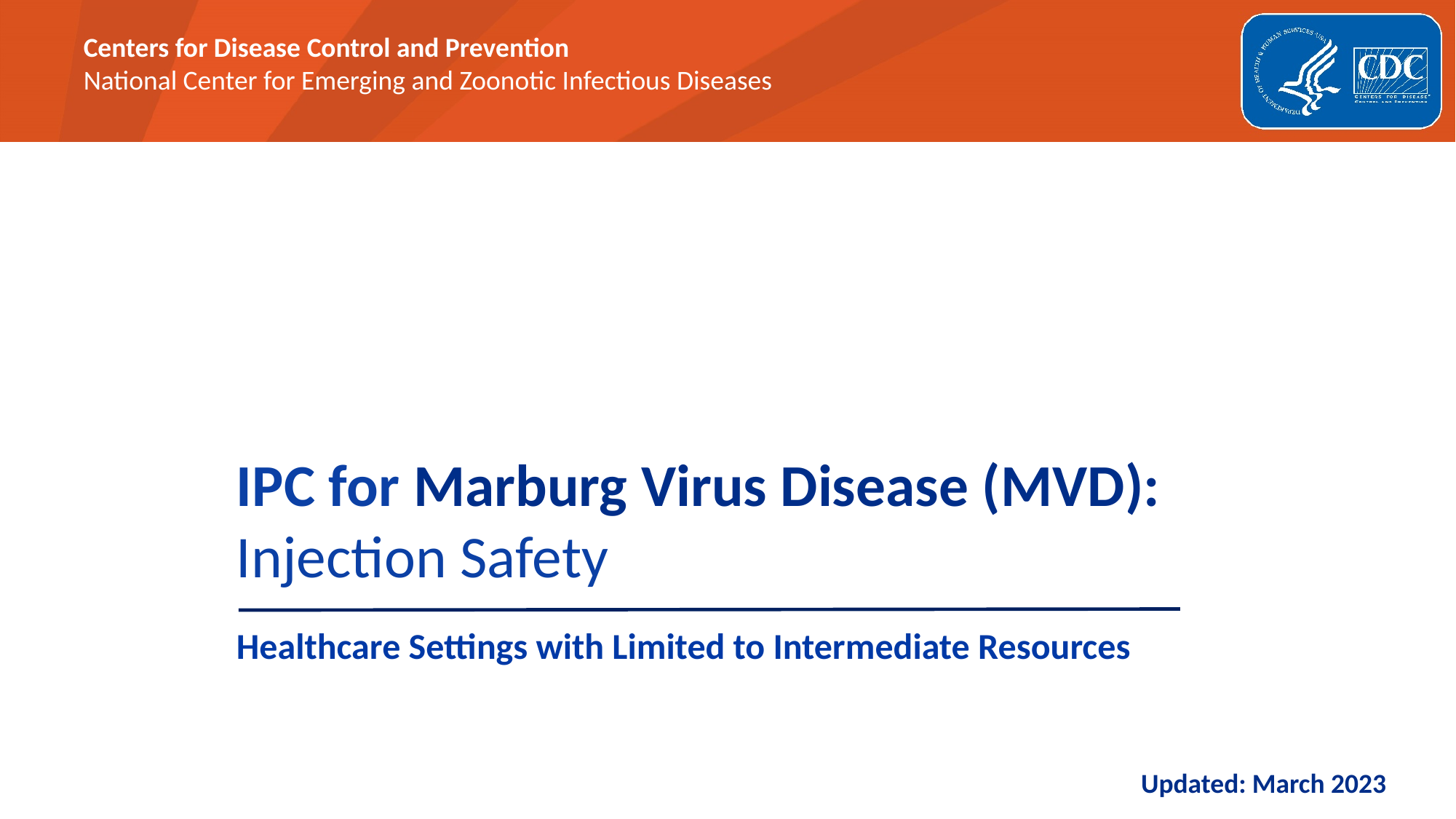

# IPC for Marburg Virus Disease (MVD): Injection Safety
Healthcare Settings with Limited to Intermediate Resources
Updated: March 2023